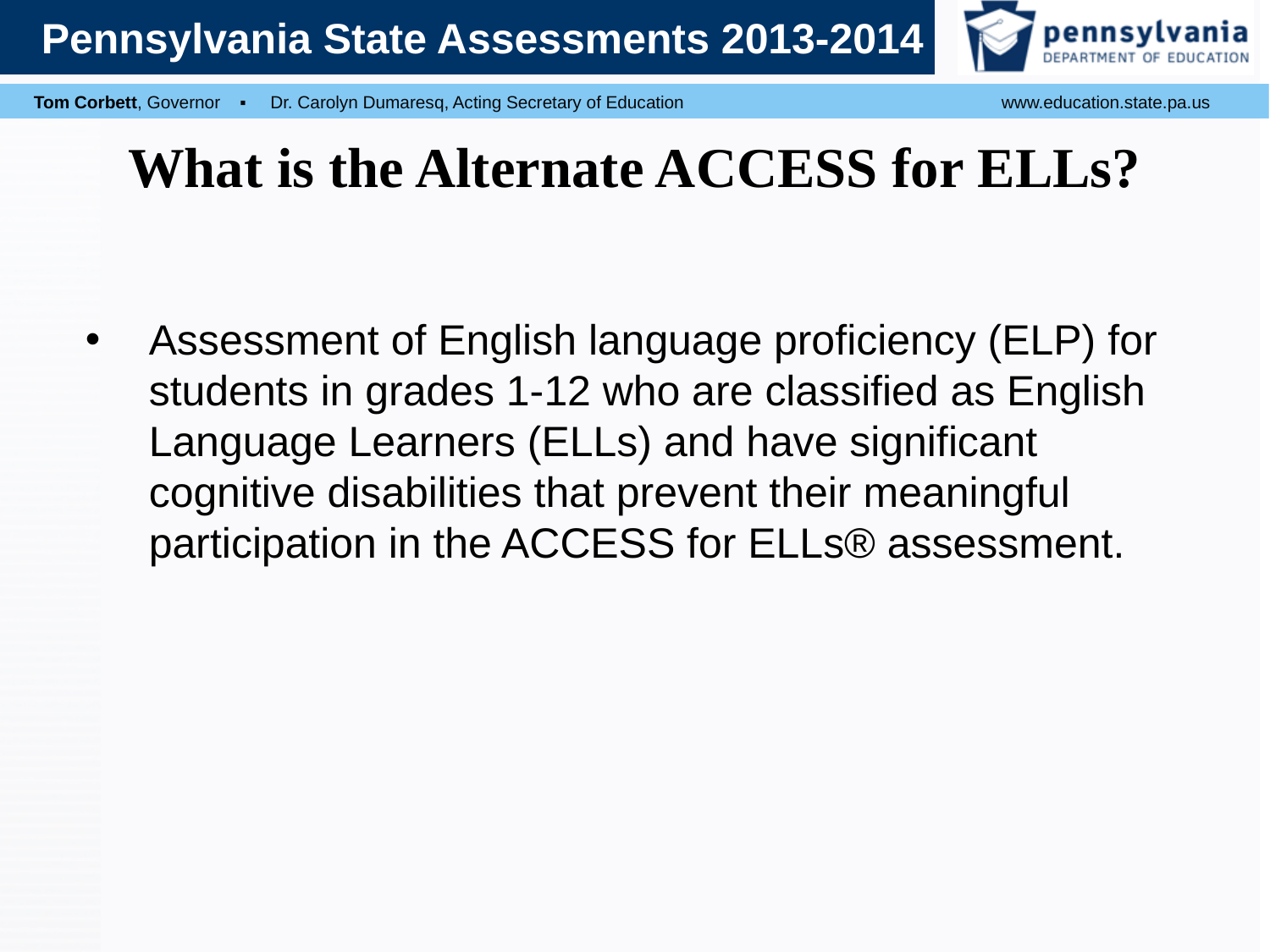

# What is the Alternate ACCESS for ELLs?
Assessment of English language proficiency (ELP) for students in grades 1-12 who are classified as English Language Learners (ELLs) and have significant cognitive disabilities that prevent their meaningful participation in the ACCESS for ELLs® assessment.